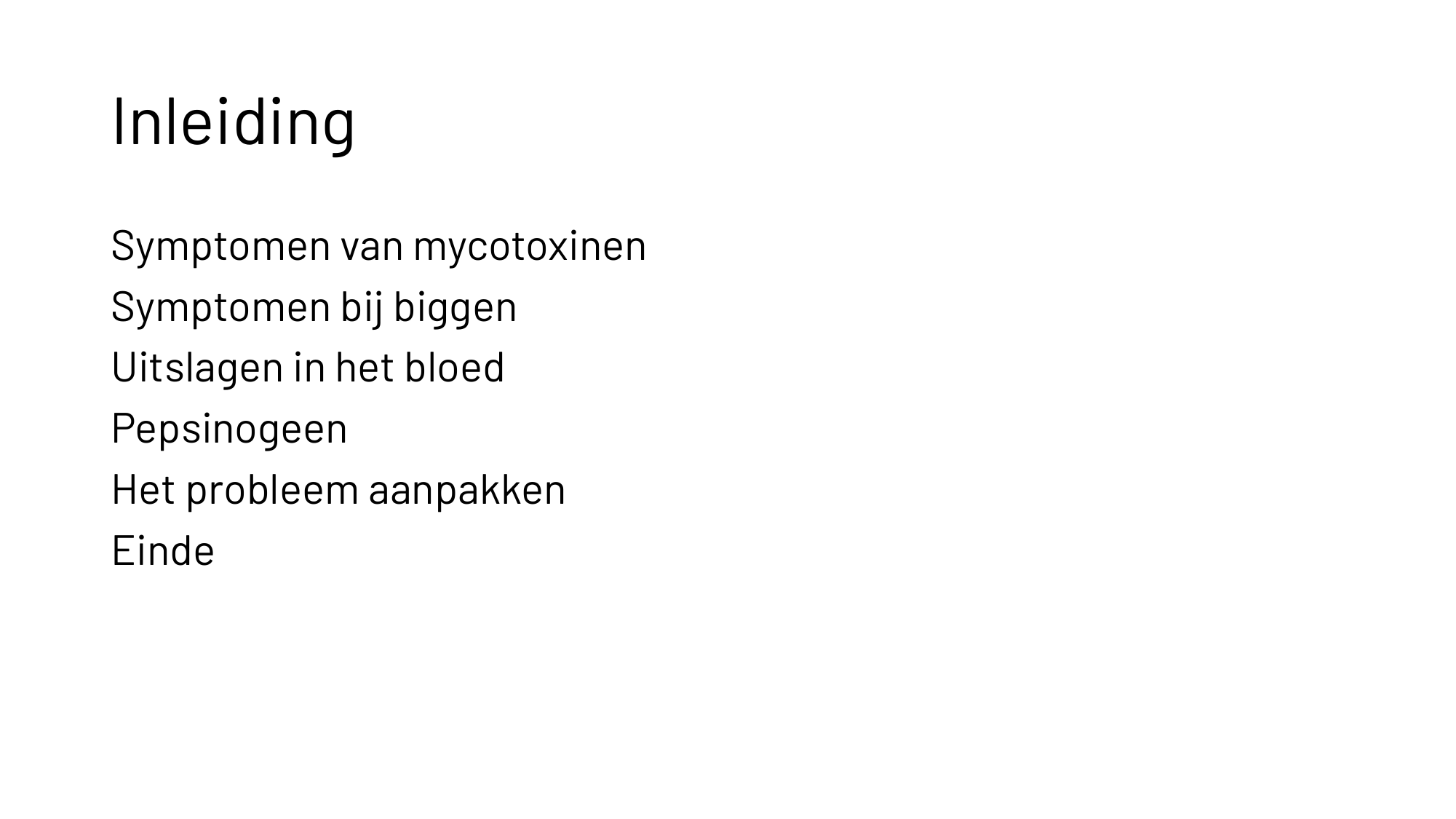

# Inleiding
Symptomen van mycotoxinen
Symptomen bij biggen
Uitslagen in het bloed
Pepsinogeen
Het probleem aanpakken
Einde